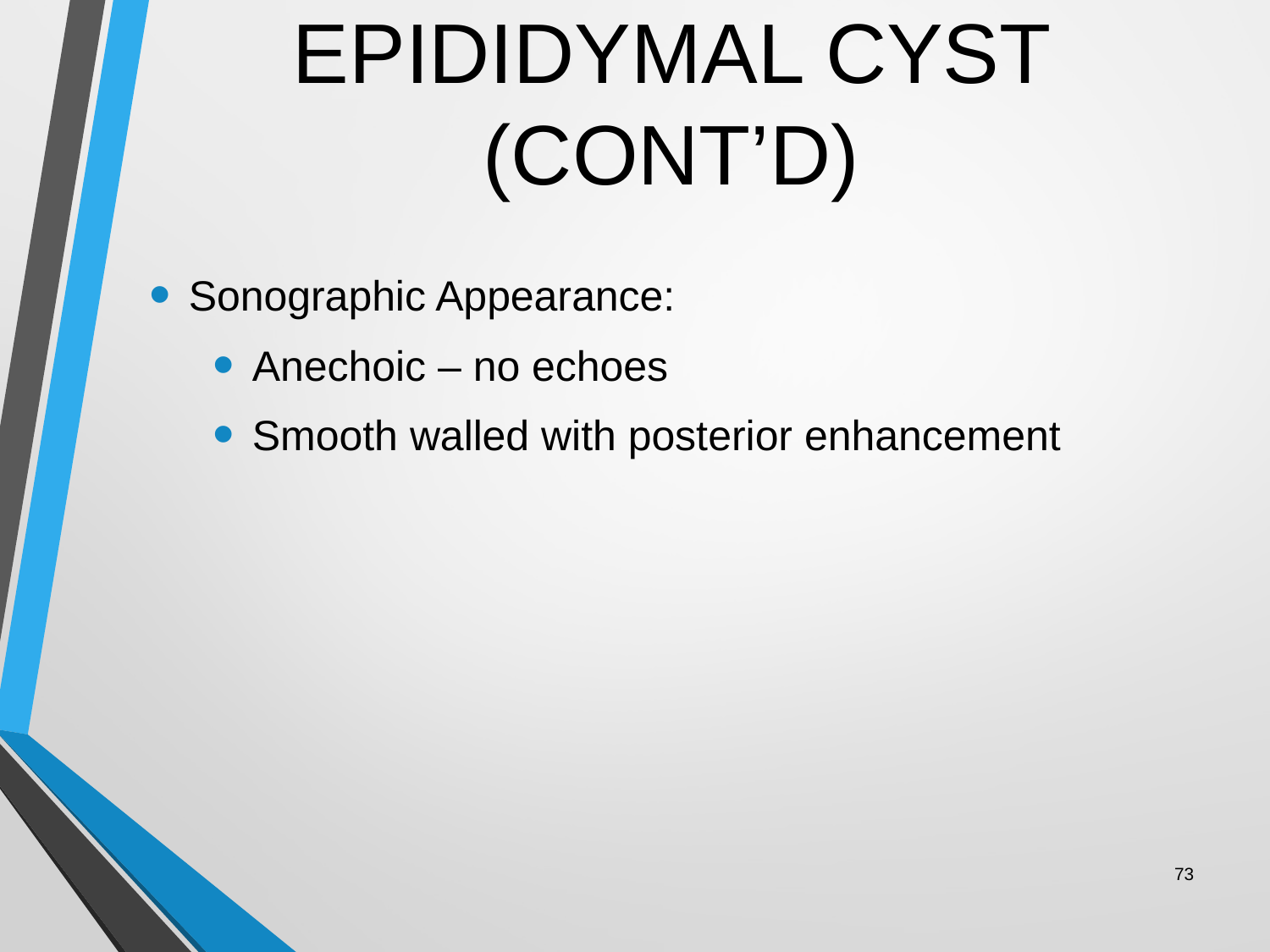

# EPIDIDYMAL CYST (CONT’D)
Sonographic Appearance:
Anechoic – no echoes
Smooth walled with posterior enhancement

73